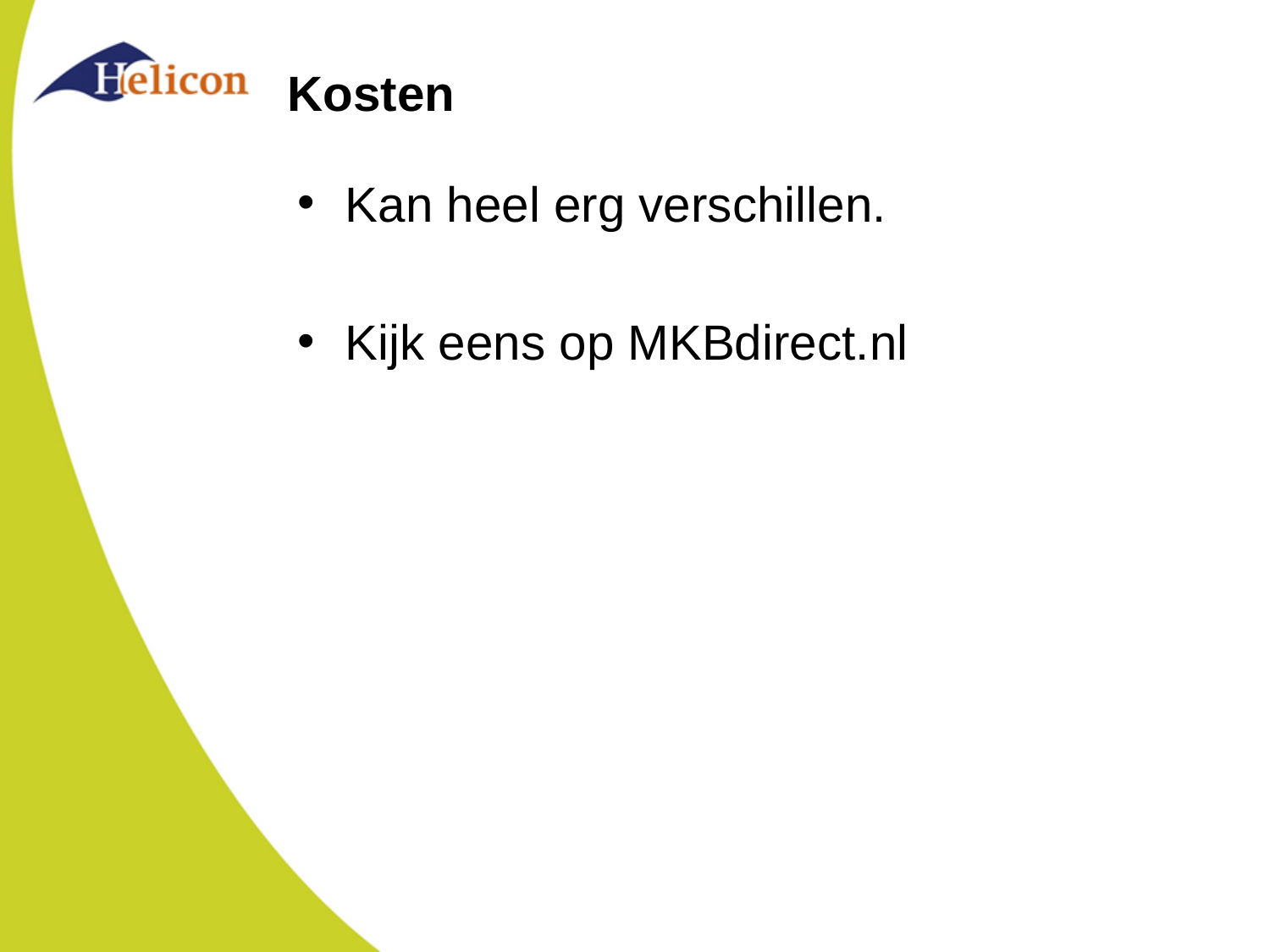

# Kosten
Kan heel erg verschillen.

Kijk eens op MKBdirect.nl